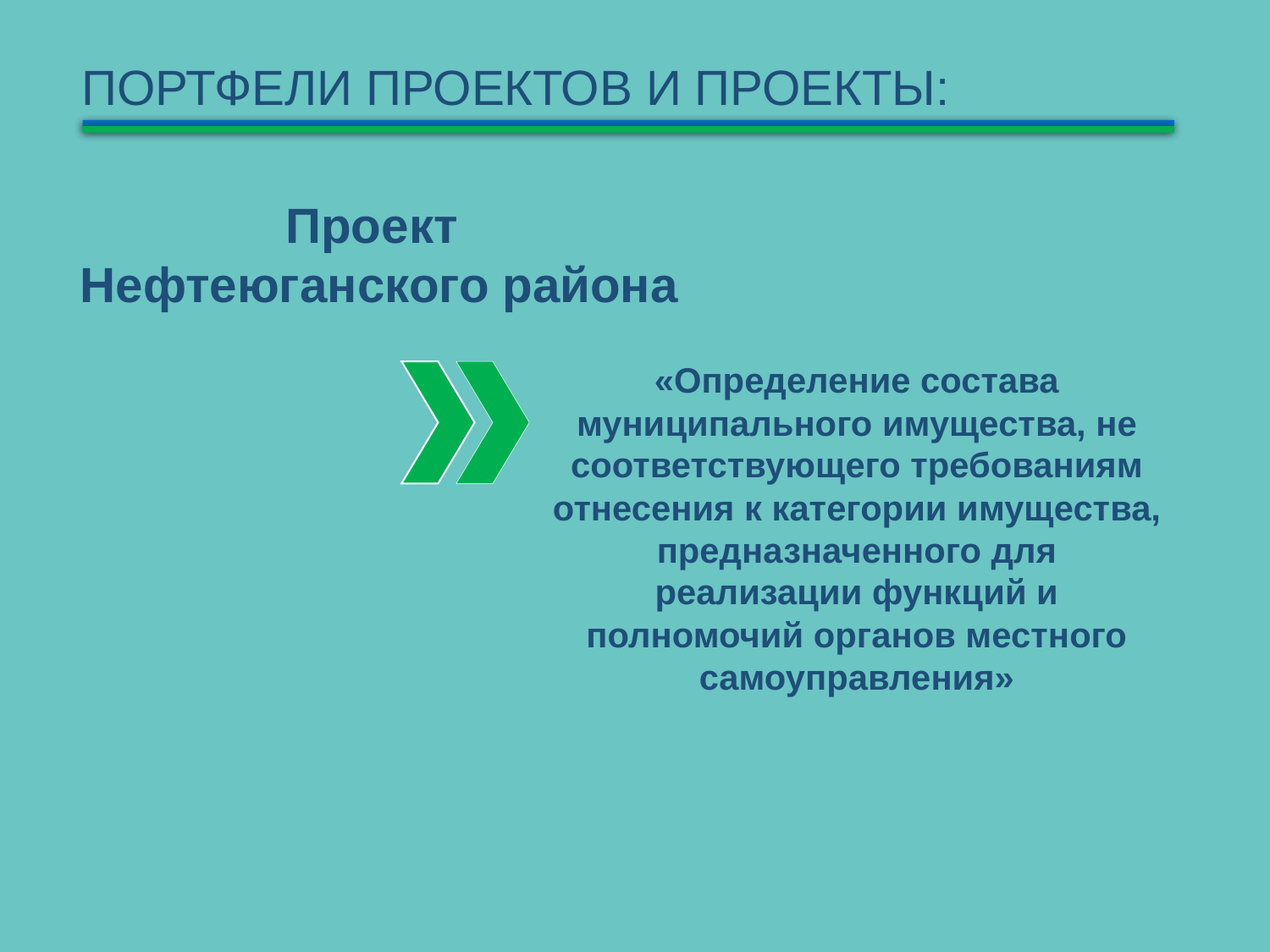

ПОРТФЕЛИ ПРОЕКТОВ И ПРОЕКТЫ:

Проект
Нефтеюганского района

«Определение состава муниципального имущества, не соответствующего требованиям отнесения к категории имущества, предназначенного для реализации функций и полномочий органов местного самоуправления»